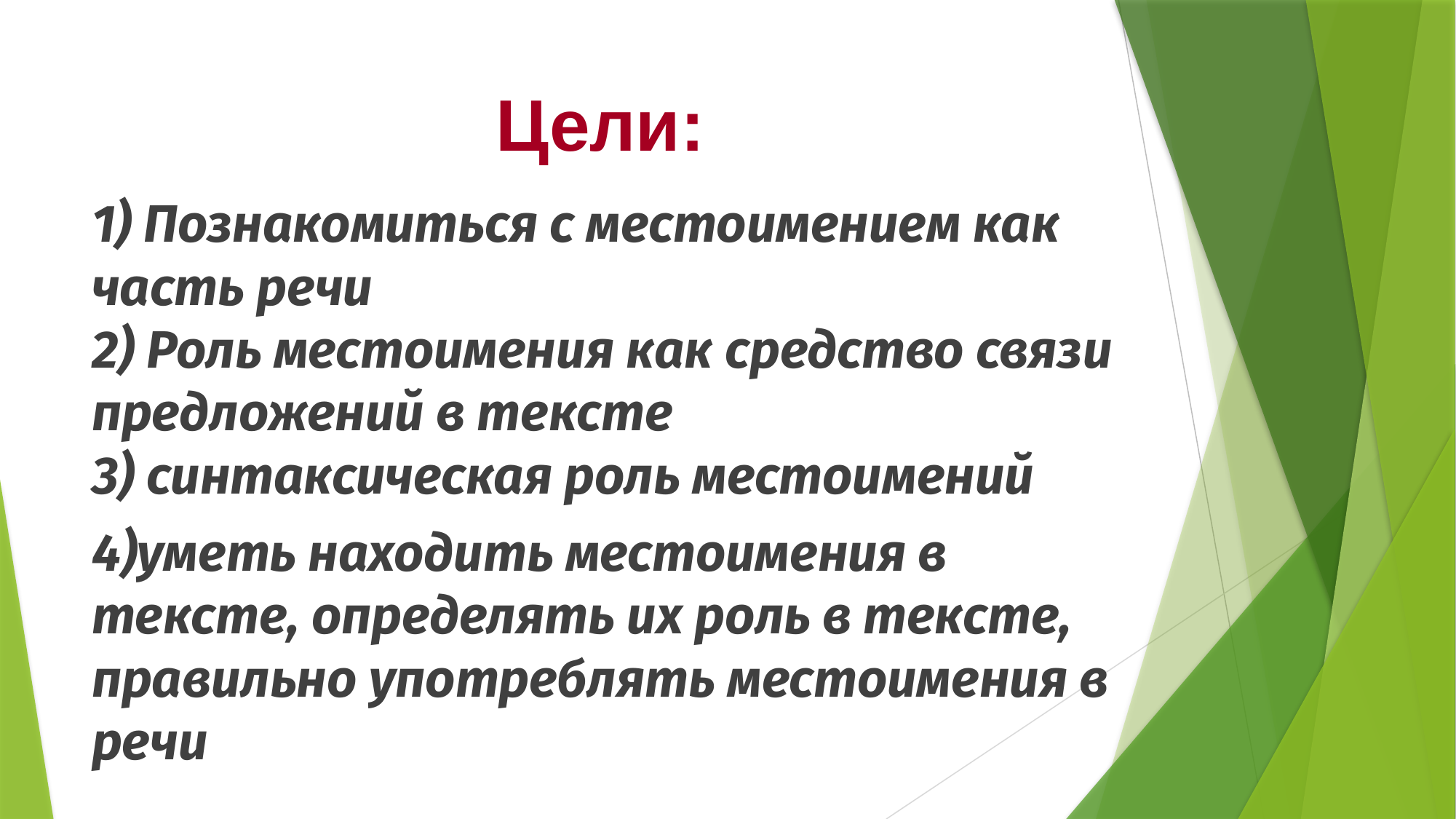

# Цели:
1) Познакомиться с местоимением как часть речи
2) Роль местоимения как средство связи предложений в тексте
3) синтаксическая роль местоимений
4)уметь находить местоимения в       тексте, определять их роль в тексте, правильно употреблять местоимения в речи